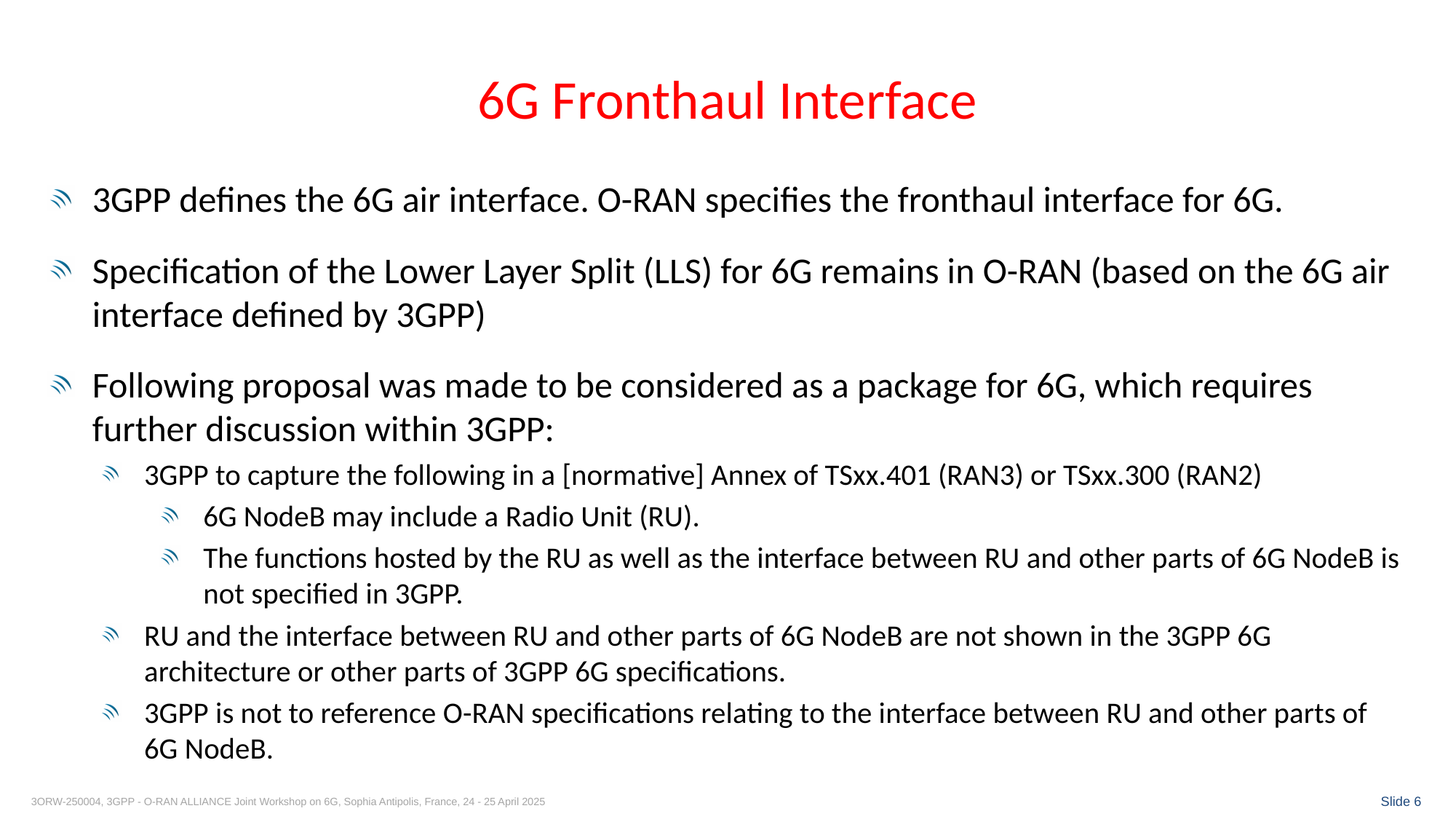

# 6G Fronthaul Interface
3GPP defines the 6G air interface. O-RAN specifies the fronthaul interface for 6G.
Specification of the Lower Layer Split (LLS) for 6G remains in O-RAN (based on the 6G air interface defined by 3GPP)
Following proposal was made to be considered as a package for 6G, which requires further discussion within 3GPP:
3GPP to capture the following in a [normative] Annex of TSxx.401 (RAN3) or TSxx.300 (RAN2)
6G NodeB may include a Radio Unit (RU).
The functions hosted by the RU as well as the interface between RU and other parts of 6G NodeB is not specified in 3GPP.
RU and the interface between RU and other parts of 6G NodeB are not shown in the 3GPP 6G architecture or other parts of 3GPP 6G specifications.
3GPP is not to reference O-RAN specifications relating to the interface between RU and other parts of 6G NodeB.